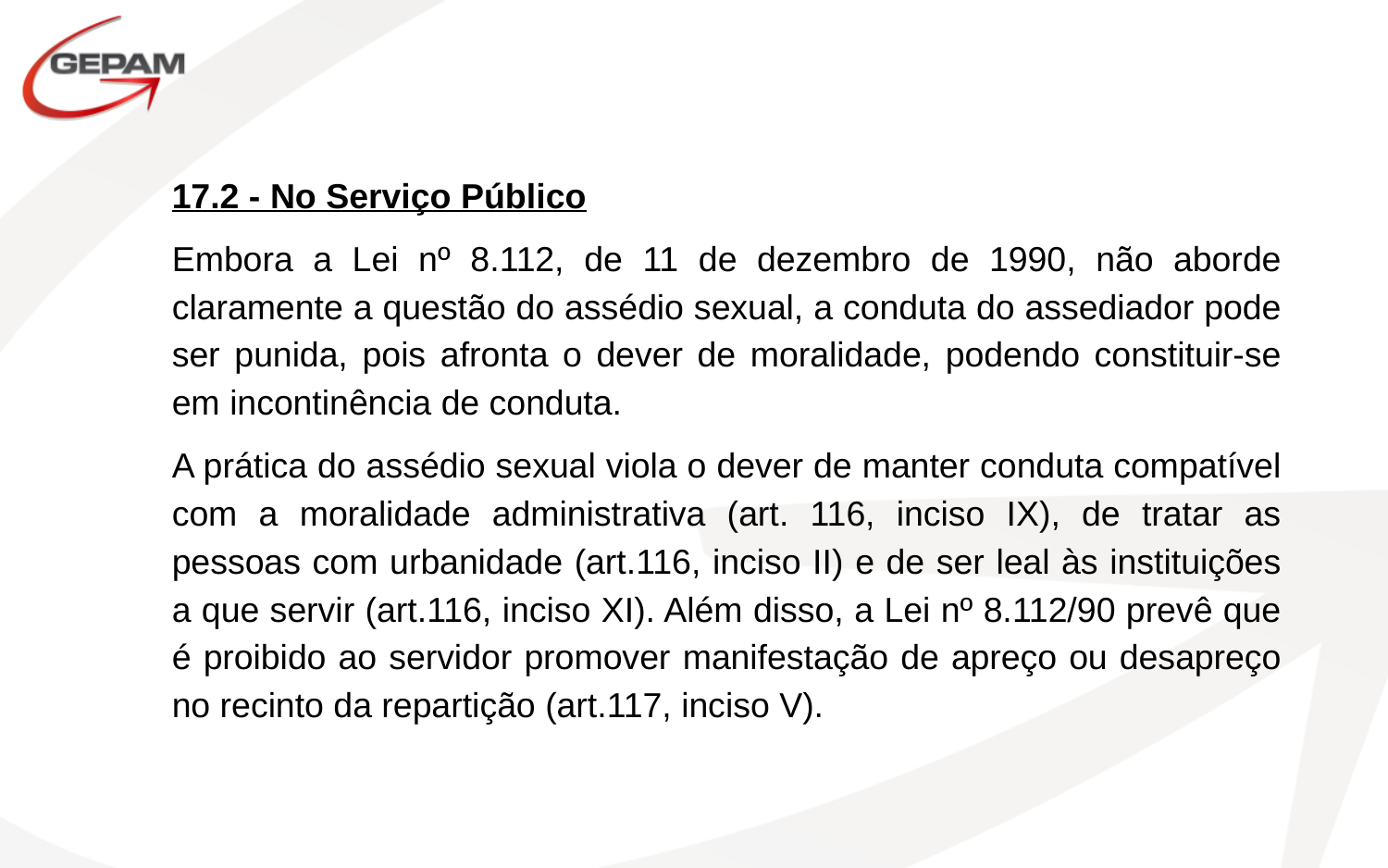

17.2 - No Serviço Público
Embora a Lei nº 8.112, de 11 de dezembro de 1990, não aborde claramente a questão do assédio sexual, a conduta do assediador pode ser punida, pois afronta o dever de moralidade, podendo constituir-se em incontinência de conduta.
A prática do assédio sexual viola o dever de manter conduta compatível com a moralidade administrativa (art. 116, inciso IX), de tratar as pessoas com urbanidade (art.116, inciso II) e de ser leal às instituições a que servir (art.116, inciso XI). Além disso, a Lei nº 8.112/90 prevê que é proibido ao servidor promover manifestação de apreço ou desapreço no recinto da repartição (art.117, inciso V).